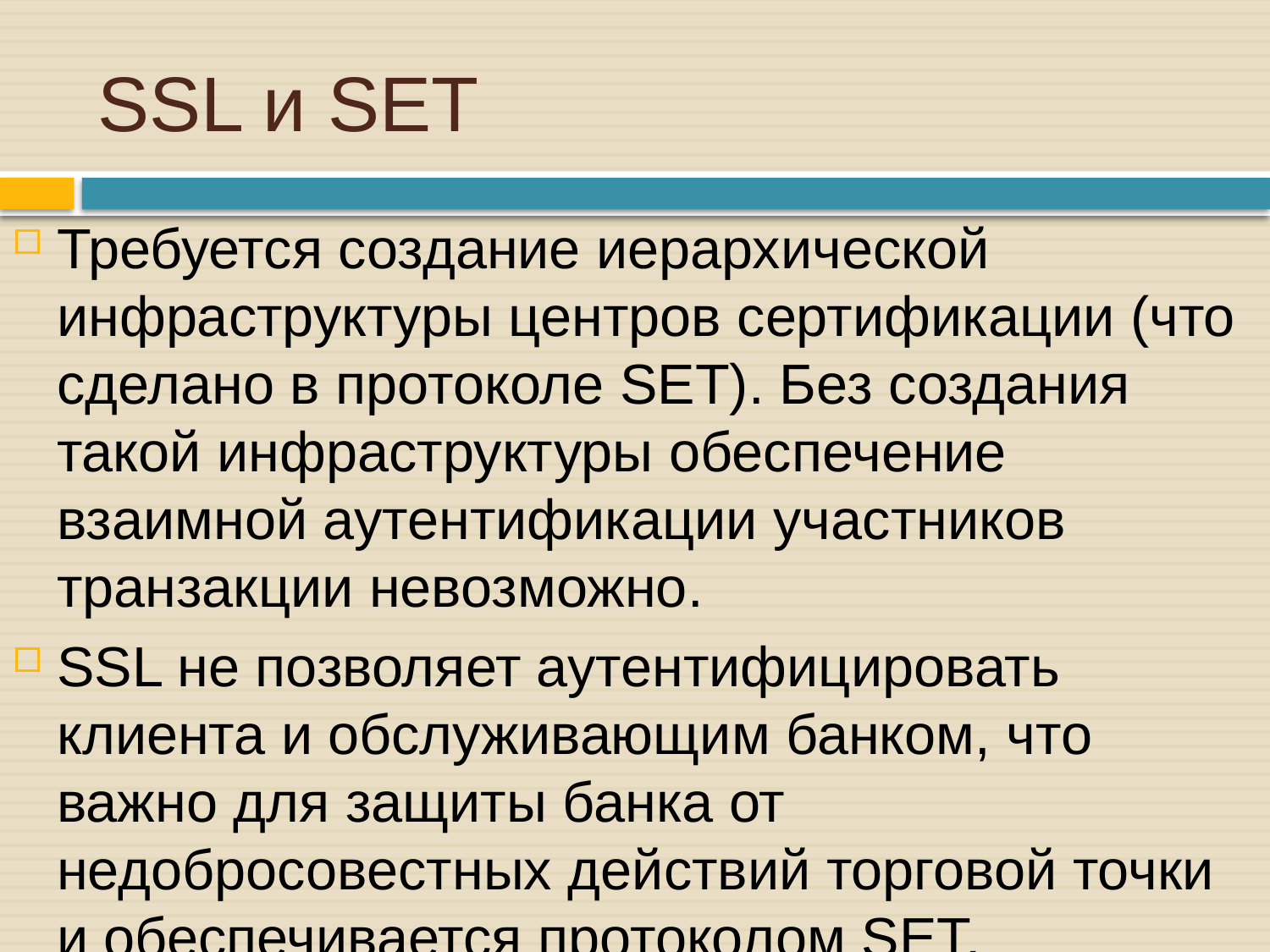

# SSL и SET
Требуется создание иерархической инфраструктуры центров сертификации (что сделано в протоколе SET). Без создания такой инфраструктуры обеспечение взаимной аутентификации участников транзакции невозможно.
SSL не позволяет аутентифицировать клиента и обслуживающим банком, что важно для защиты банка от недобросовестных действий торговой точки и обеспечивается протоколом SET.